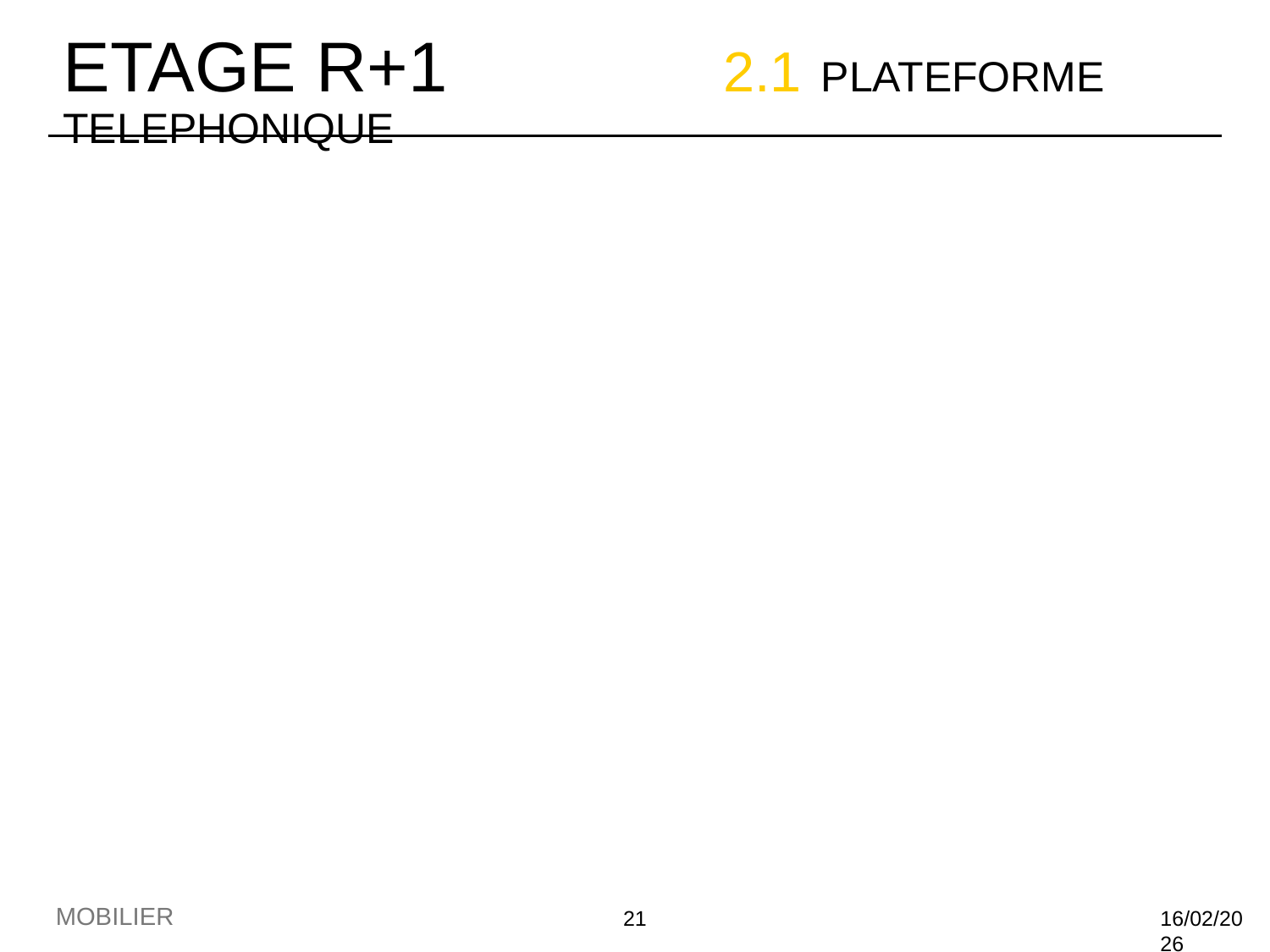

# ETAGE R+1              2.1 PLATEFORME TELEPHONIQUE
MOBILIER